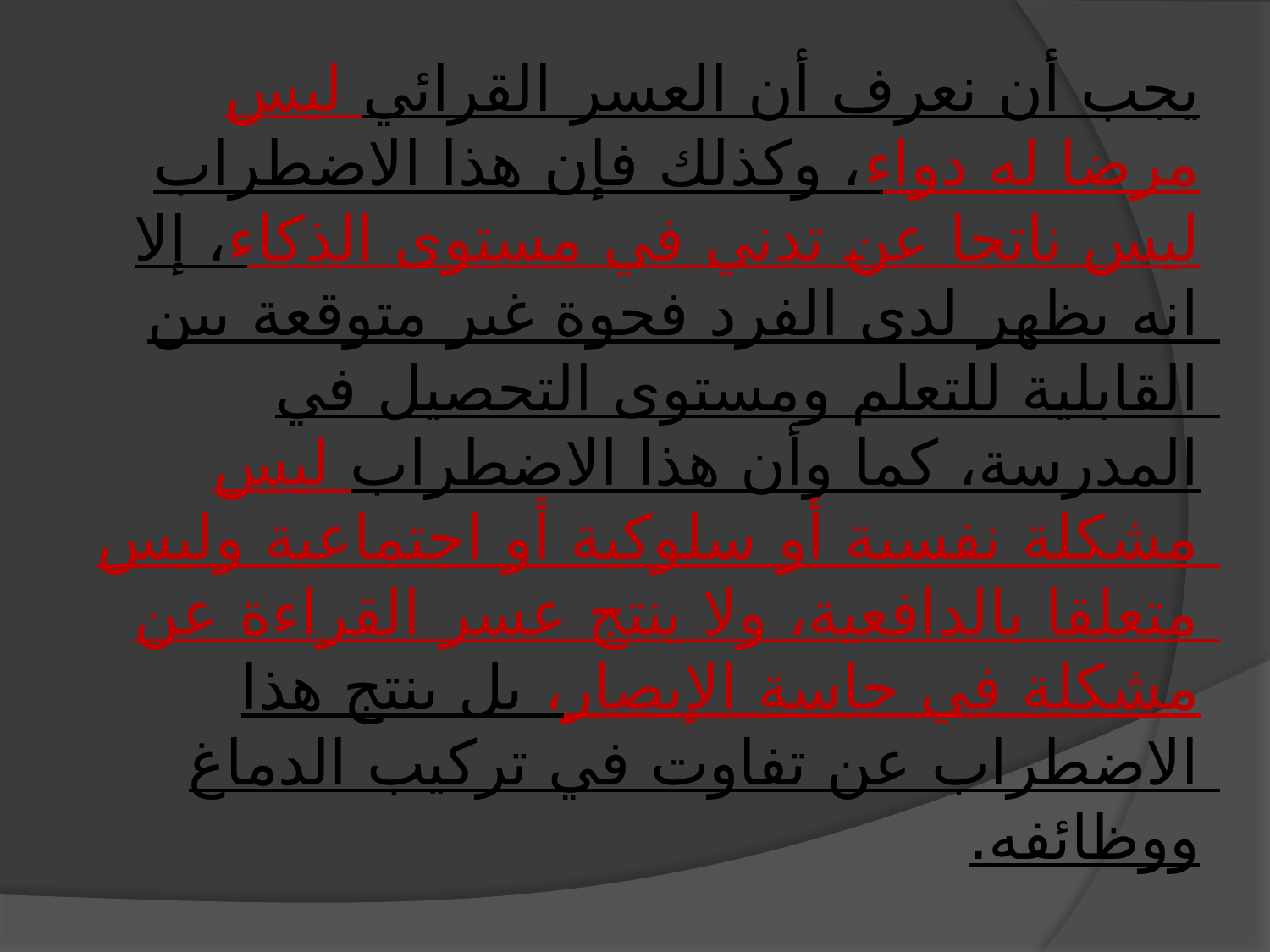

# يجب أن نعرف أن العسر القرائي ليس مرضا له دواء، وكذلك فإن هذا الاضطراب ليس ناتجا عن تدني في مستوى الذكاء، إلا انه يظهر لدى الفرد فجوة غير متوقعة بين القابلية للتعلم ومستوى التحصيل في المدرسة، كما وأن هذا الاضطراب ليس مشكلة نفسية أو سلوكية أو اجتماعية وليس متعلقا بالدافعية، ولا ينتج عسر القراءة عن مشكلة في حاسة الإبصار، بل ينتج هذا الاضطراب عن تفاوت في تركيب الدماغ ووظائفه.